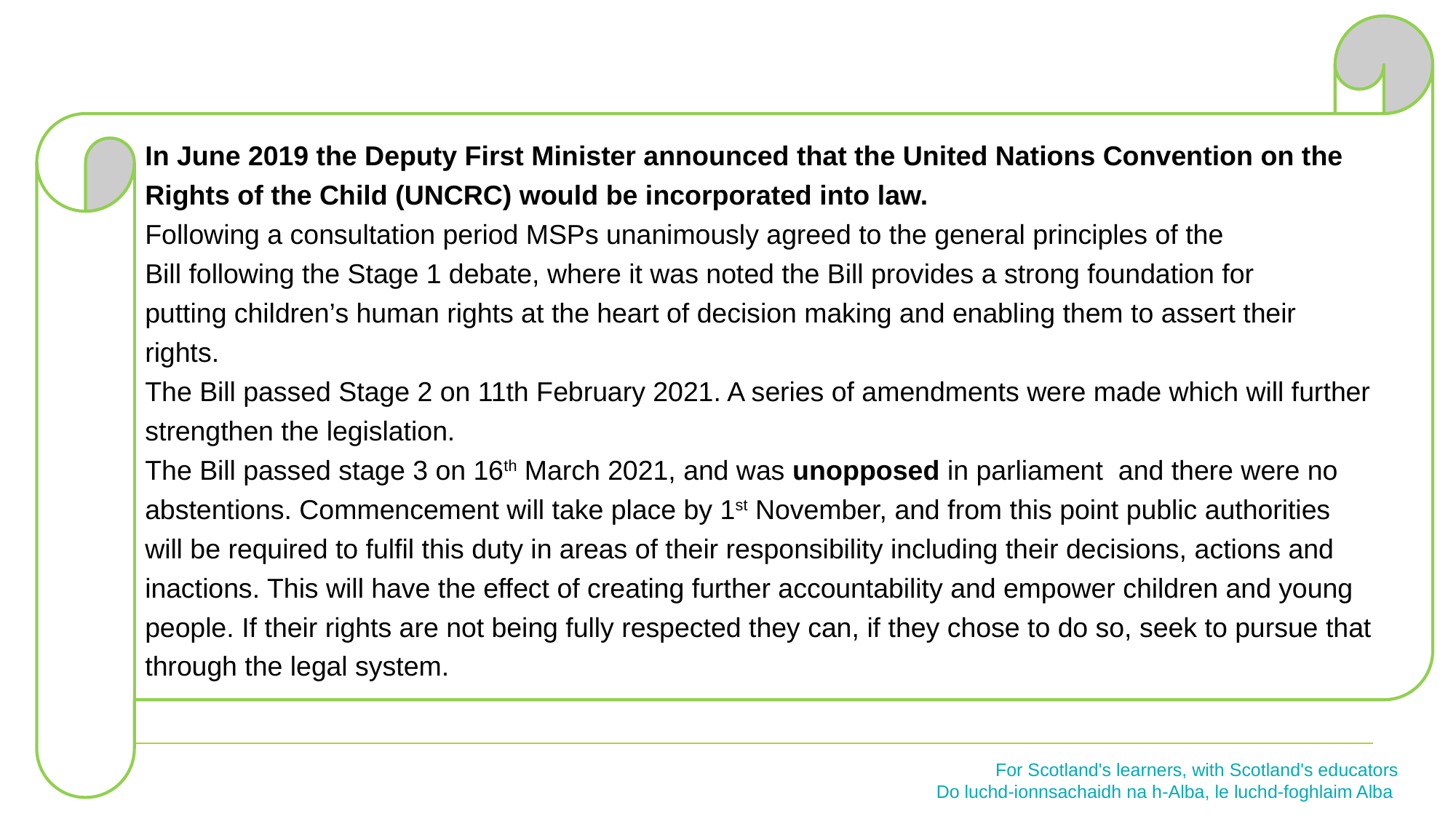

In June 2019 the Deputy First Minister announced that the United Nations Convention on the Rights of the Child (UNCRC) would be incorporated into law.​
Following a consultation period MSPs unanimously agreed to the general principles of the Bill following the Stage 1 debate, where it was noted the Bill provides a strong foundation for putting children’s human rights at the heart of decision making and enabling them to assert their rights.​
The Bill passed Stage 2 on 11th February 2021. A series of amendments were made which will further strengthen the legislation. ​
The Bill passed stage 3 on 16th March 2021, and was unopposed in parliament  and there were no abstentions. Commencement will take place by 1st November, and from this point public authorities will be required to fulfil this duty in areas of their responsibility including their decisions, actions and inactions. This will have the effect of creating further accountability and empower children and young people. If their rights are not being fully respected they can, if they chose to do so, seek to pursue that through the legal system.​